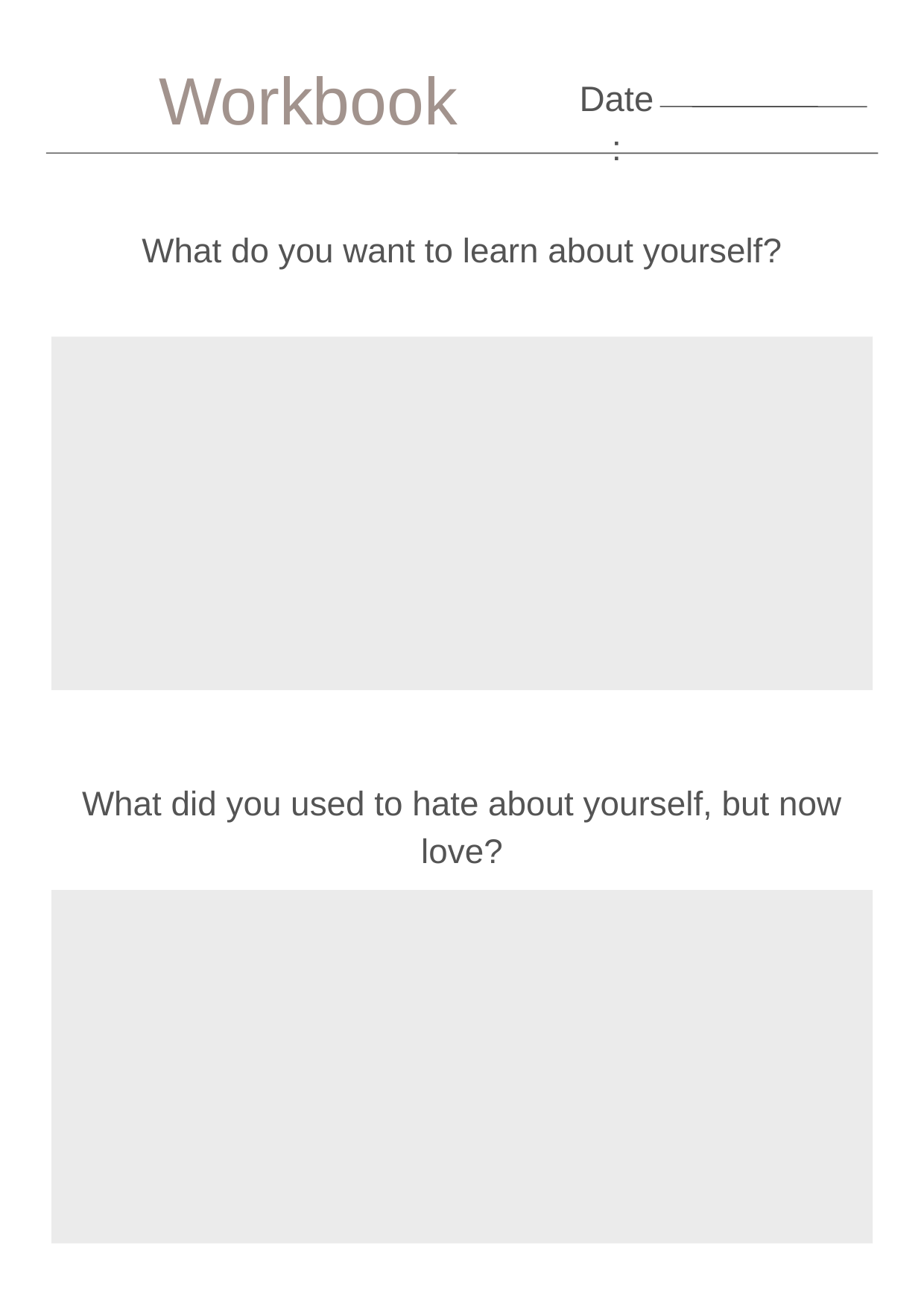

Workbook
Date:

What do you want to learn about yourself?

What did you used to hate about yourself, but now love?